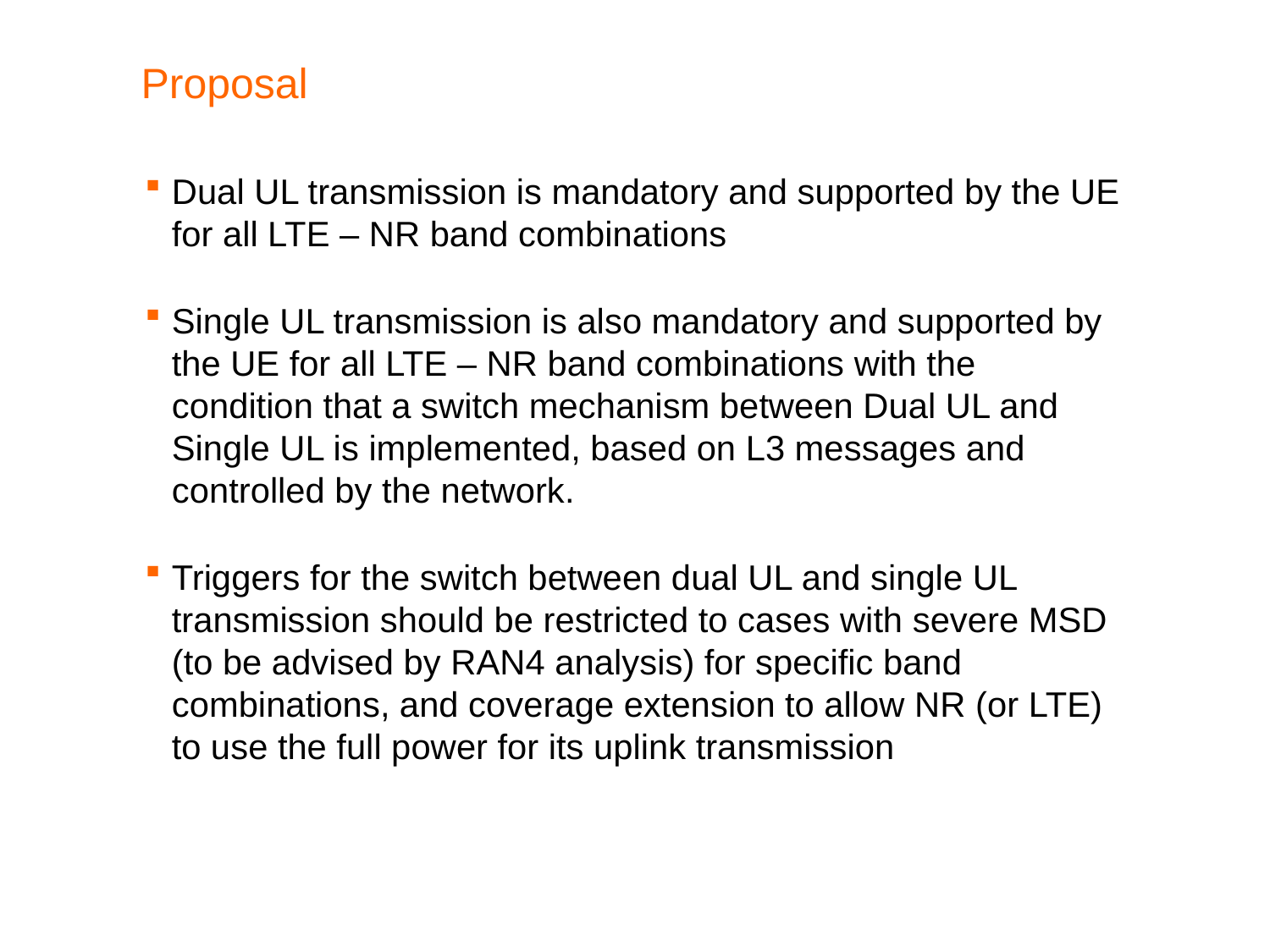

# Proposal
Dual UL transmission is mandatory and supported by the UE for all LTE – NR band combinations

Single UL transmission is also mandatory and supported by the UE for all LTE – NR band combinations with the condition that a switch mechanism between Dual UL and Single UL is implemented, based on L3 messages and controlled by the network.

Triggers for the switch between dual UL and single UL transmission should be restricted to cases with severe MSD (to be advised by RAN4 analysis) for specific band combinations, and coverage extension to allow NR (or LTE) to use the full power for its uplink transmission